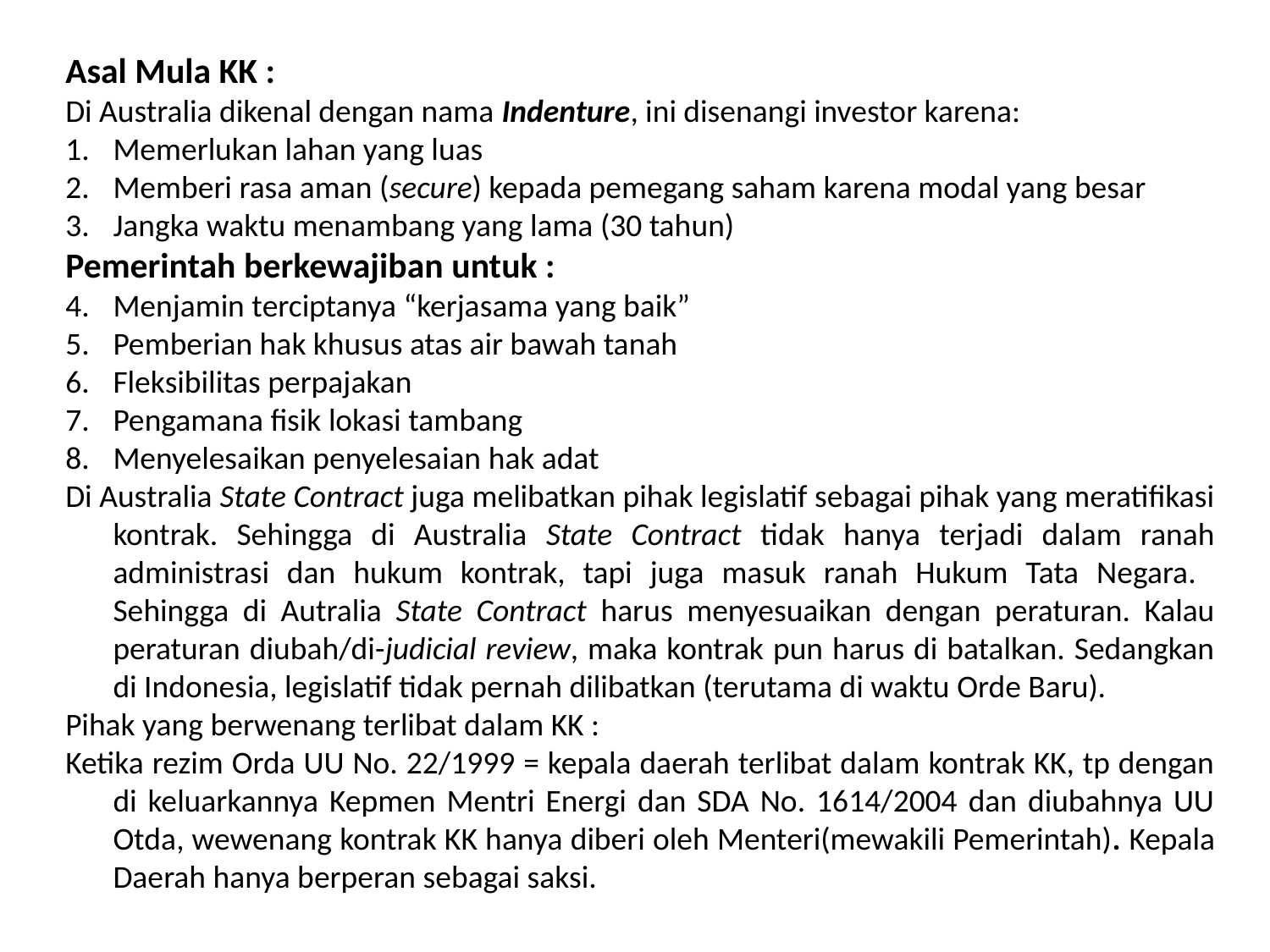

Asal Mula KK :
Di Australia dikenal dengan nama Indenture, ini disenangi investor karena:
Memerlukan lahan yang luas
Memberi rasa aman (secure) kepada pemegang saham karena modal yang besar
Jangka waktu menambang yang lama (30 tahun)
Pemerintah berkewajiban untuk :
Menjamin terciptanya “kerjasama yang baik”
Pemberian hak khusus atas air bawah tanah
Fleksibilitas perpajakan
Pengamana fisik lokasi tambang
Menyelesaikan penyelesaian hak adat
Di Australia State Contract juga melibatkan pihak legislatif sebagai pihak yang meratifikasi kontrak. Sehingga di Australia State Contract tidak hanya terjadi dalam ranah administrasi dan hukum kontrak, tapi juga masuk ranah Hukum Tata Negara.  Sehingga di Autralia State Contract harus menyesuaikan dengan peraturan. Kalau peraturan diubah/di-judicial review, maka kontrak pun harus di batalkan. Sedangkan di Indonesia, legislatif tidak pernah dilibatkan (terutama di waktu Orde Baru).
Pihak yang berwenang terlibat dalam KK :
Ketika rezim Orda UU No. 22/1999 = kepala daerah terlibat dalam kontrak KK, tp dengan di keluarkannya Kepmen Mentri Energi dan SDA No. 1614/2004 dan diubahnya UU Otda, wewenang kontrak KK hanya diberi oleh Menteri(mewakili Pemerintah). Kepala Daerah hanya berperan sebagai saksi.